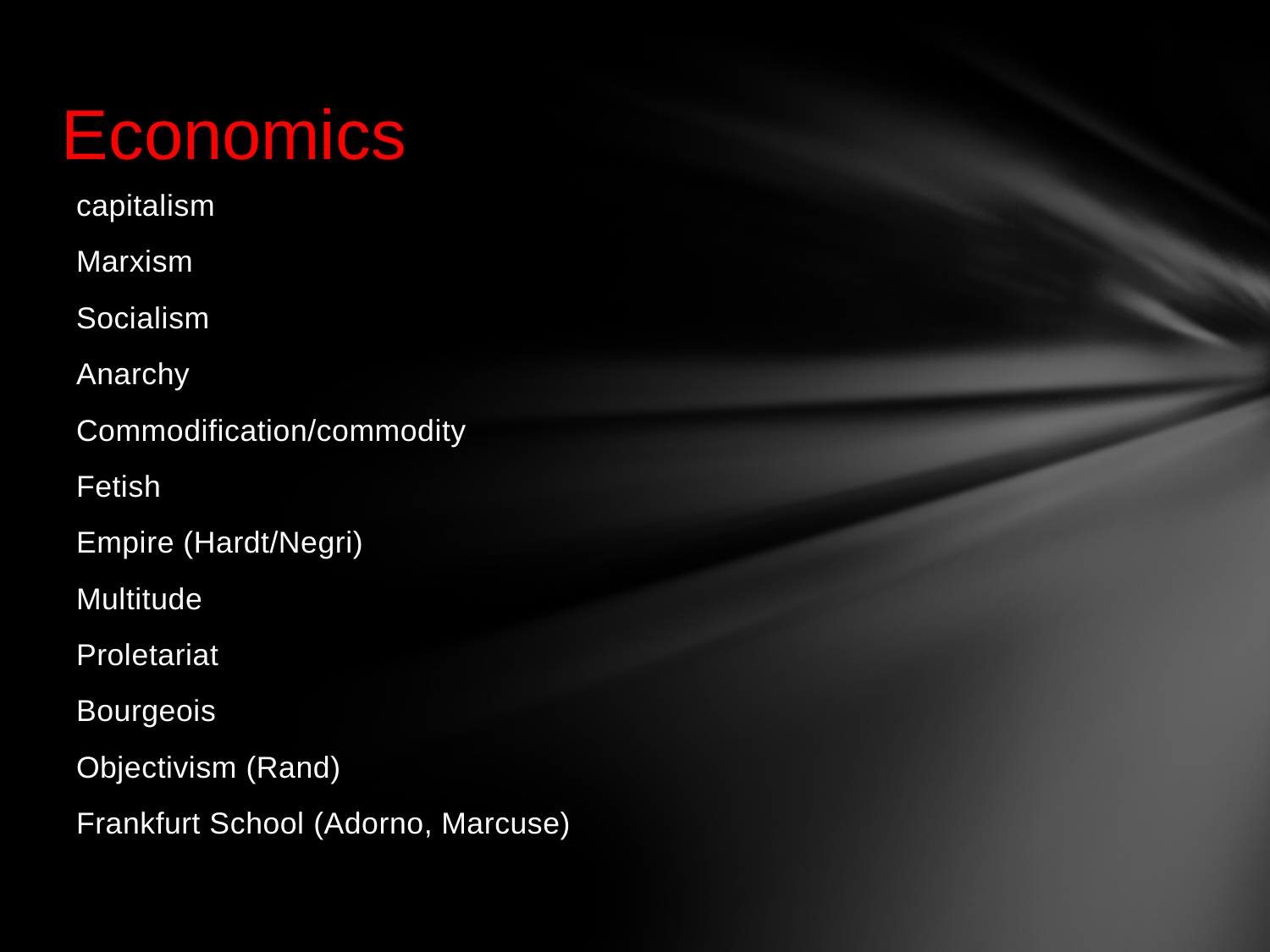

# Economics
capitalism
Marxism
Socialism
Anarchy
Commodification/commodity
Fetish
Empire (Hardt/Negri)
Multitude
Proletariat
Bourgeois
Objectivism (Rand)
Frankfurt School (Adorno, Marcuse)